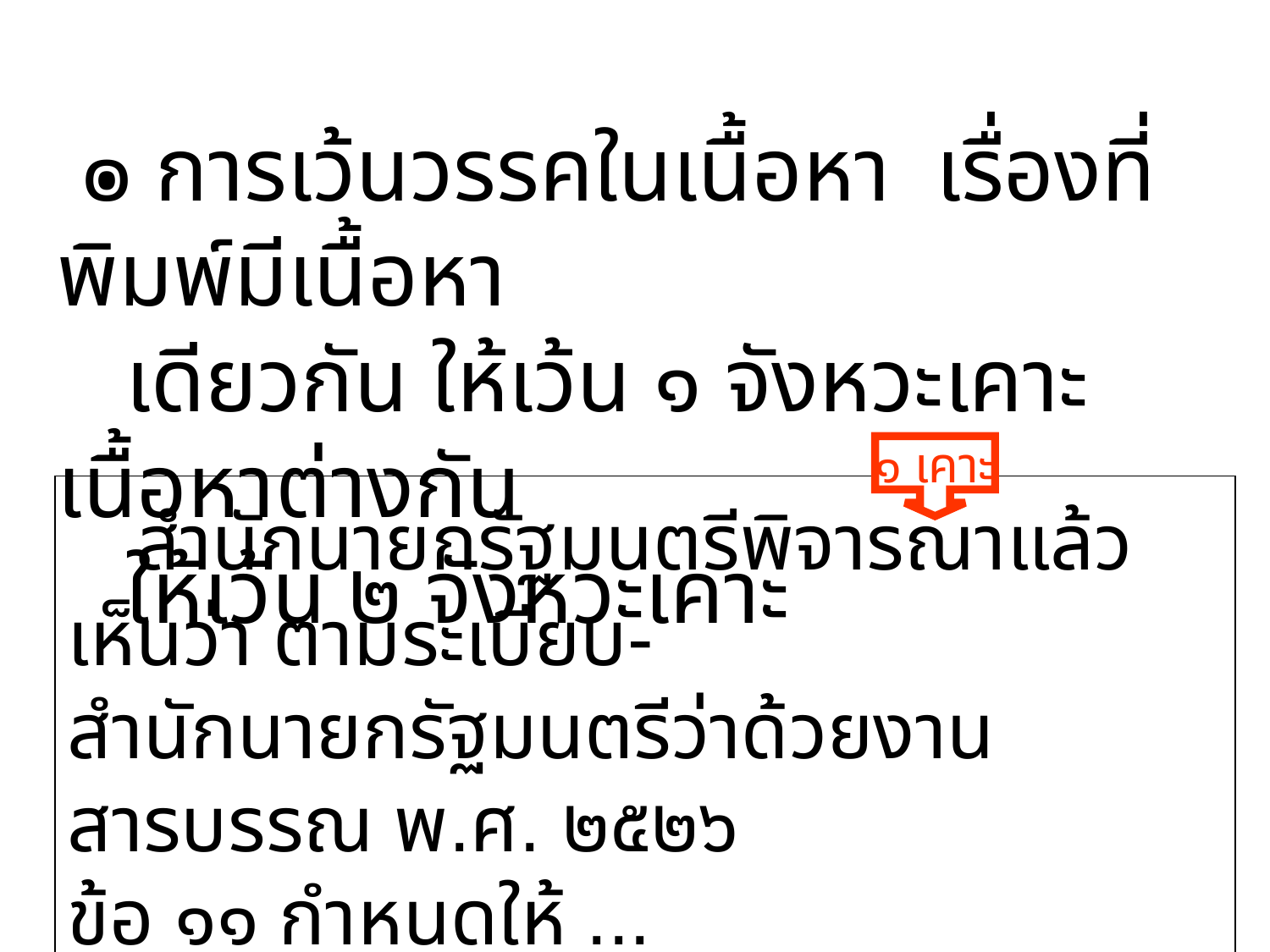

๏ การเว้นวรรคในเนื้อหา  เรื่องที่พิมพ์มีเนื้อหา
   เดียวกัน ให้เว้น ๑ จังหวะเคาะ เนื้อหาต่างกัน
   ให้เว้น ๒ จังหวะเคาะ
๑ เคาะ
   สำนักนายกรัฐมนตรีพิจารณาแล้วเห็นว่า ตามระเบียบ-
สำนักนายกรัฐมนตรีว่าด้วยงานสารบรรณ พ.ศ. ๒๕๒๖
ข้อ ๑๑ กำหนดให้ ...